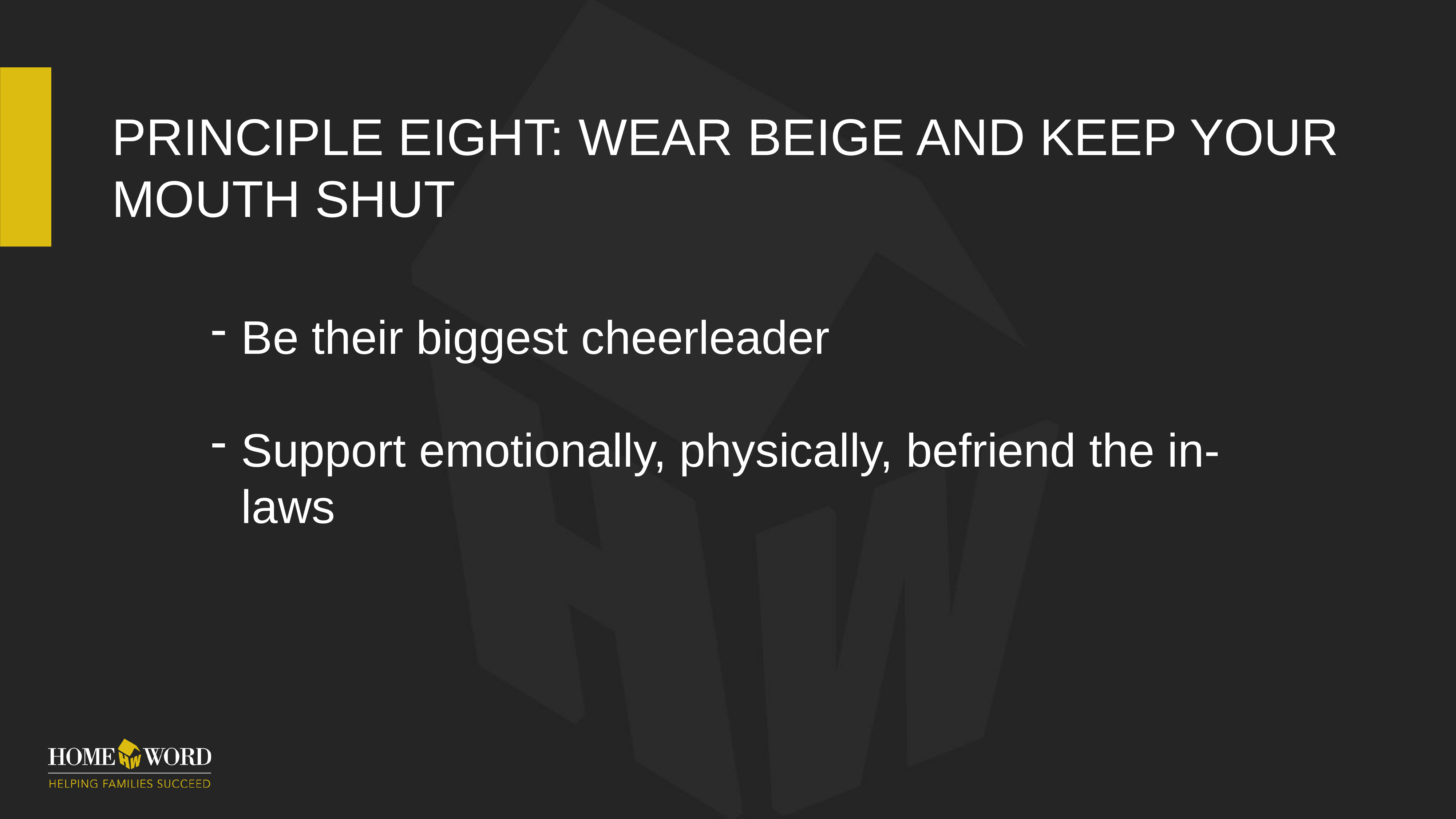

# Principle Eight: Wear Beige and Keep Your Mouth Shut
Be their biggest cheerleader
Support emotionally, physically, befriend the in-laws